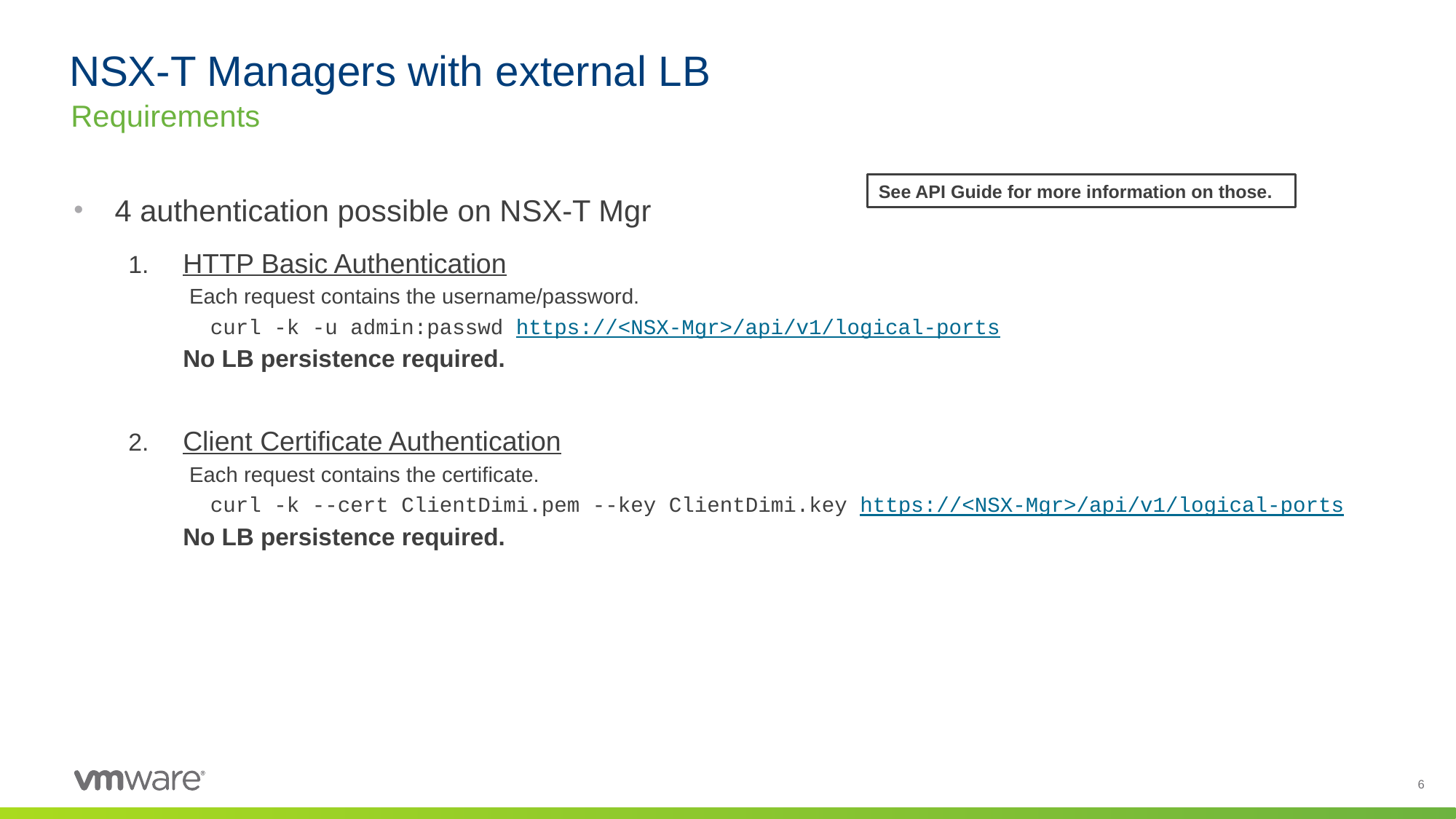

# NSX-T Managers with external LB
Requirements
See API Guide for more information on those.
4 authentication possible on NSX-T Mgr
HTTP Basic Authentication
Each request contains the username/password.
curl -k -u admin:passwd https://<NSX-Mgr>/api/v1/logical-ports
No LB persistence required.

Client Certificate Authentication
Each request contains the certificate.
curl -k --cert ClientDimi.pem --key ClientDimi.key https://<NSX-Mgr>/api/v1/logical-ports
No LB persistence required.